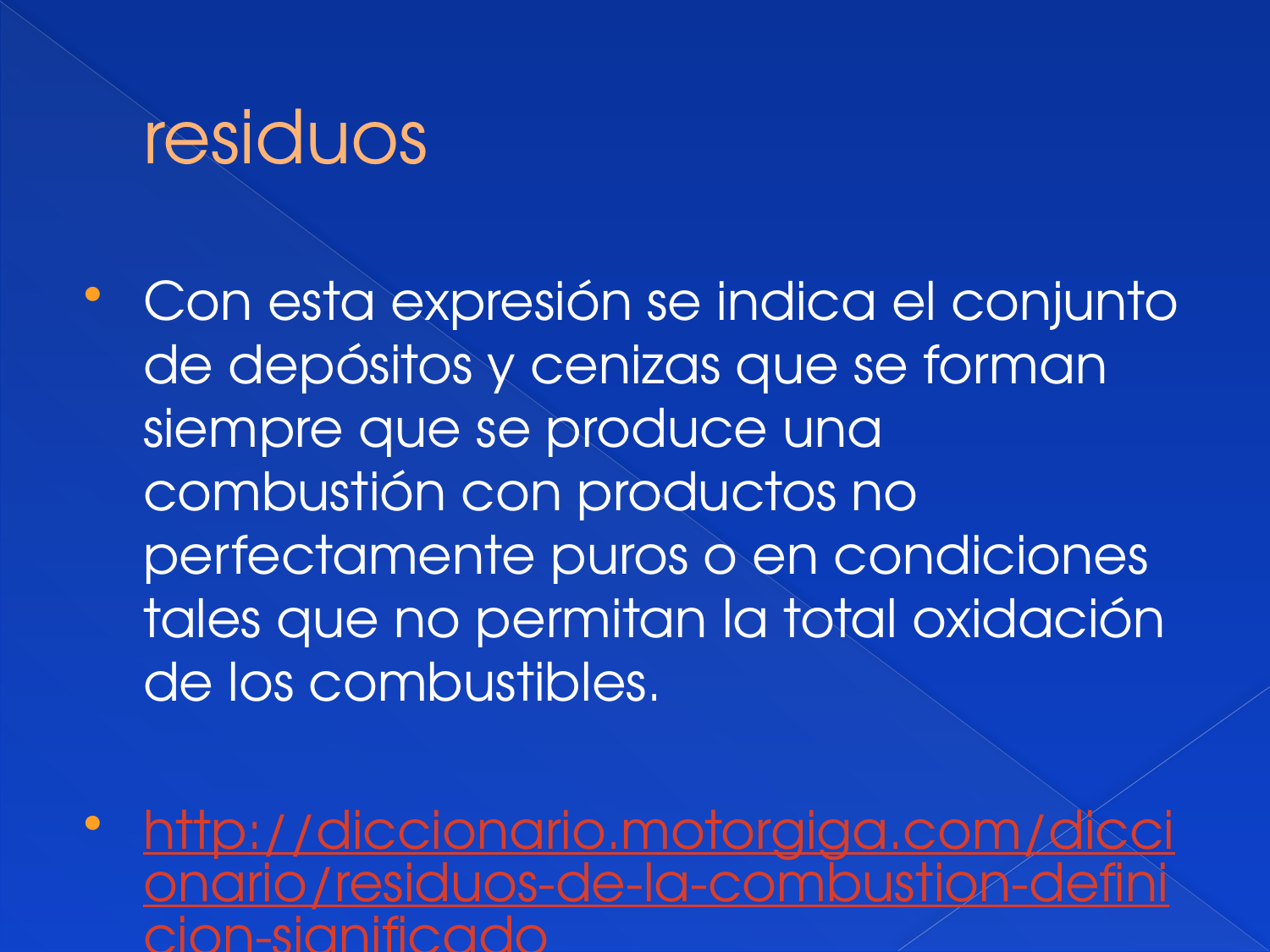

# residuos
Con esta expresión se indica el conjunto de depósitos y cenizas que se forman siempre que se produce una combustión con productos no perfectamente puros o en condiciones tales que no permitan la total oxidación de los combustibles.

http://diccionario.motorgiga.com/diccionario/residuos-de-la-combustion-definicion-significado